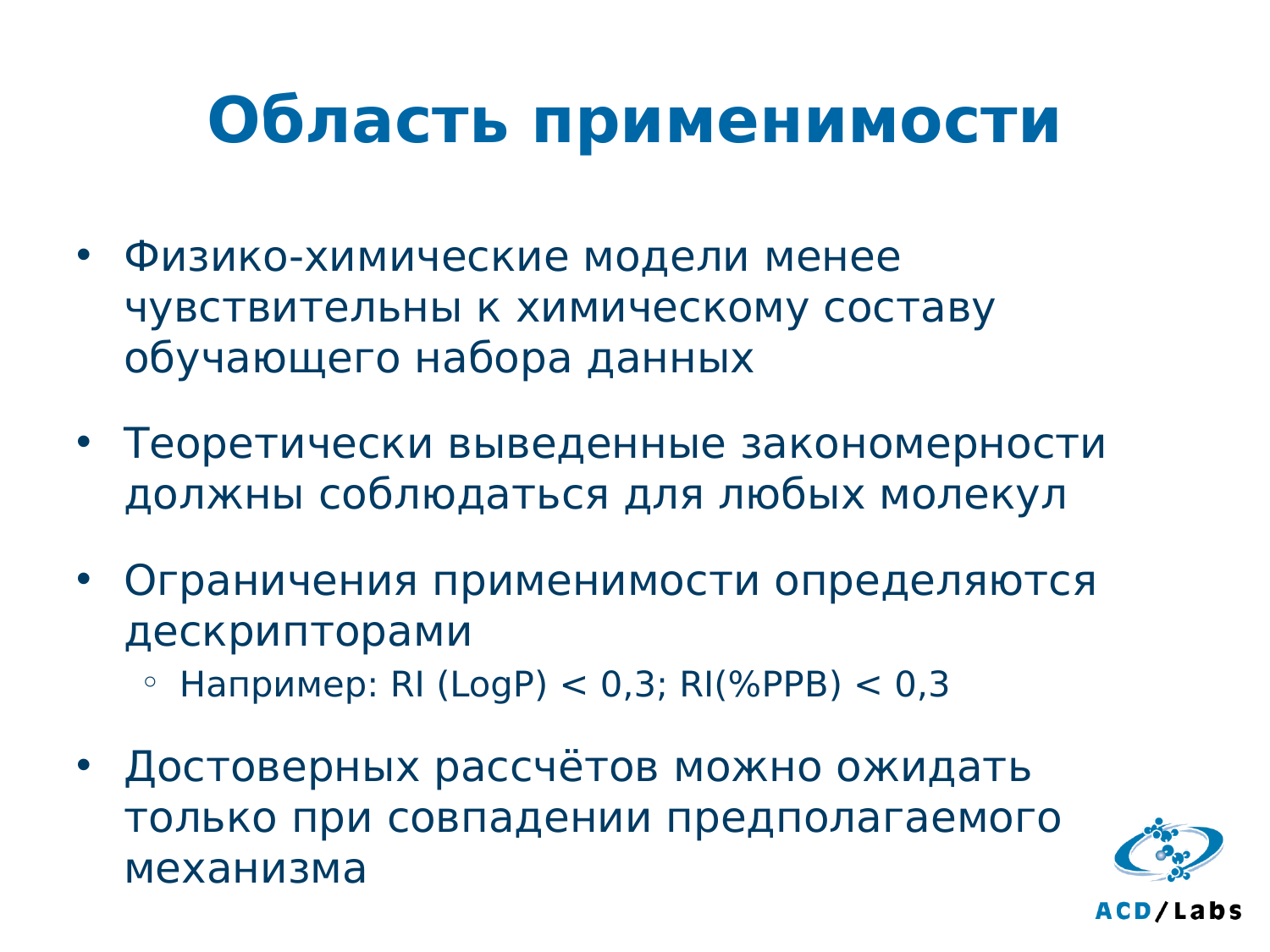

# Область применимости
Физико-химические модели менее чувствительны к химическому составу обучающего набора данных
Теоретически выведенные закономерности должны соблюдаться для любых молекул
Ограничения применимости определяются дескрипторами
Например: RI (LogP) < 0,3; RI(%PPB) < 0,3
Достоверных рассчётов можно ожидать только при совпадении предполагаемого механизма